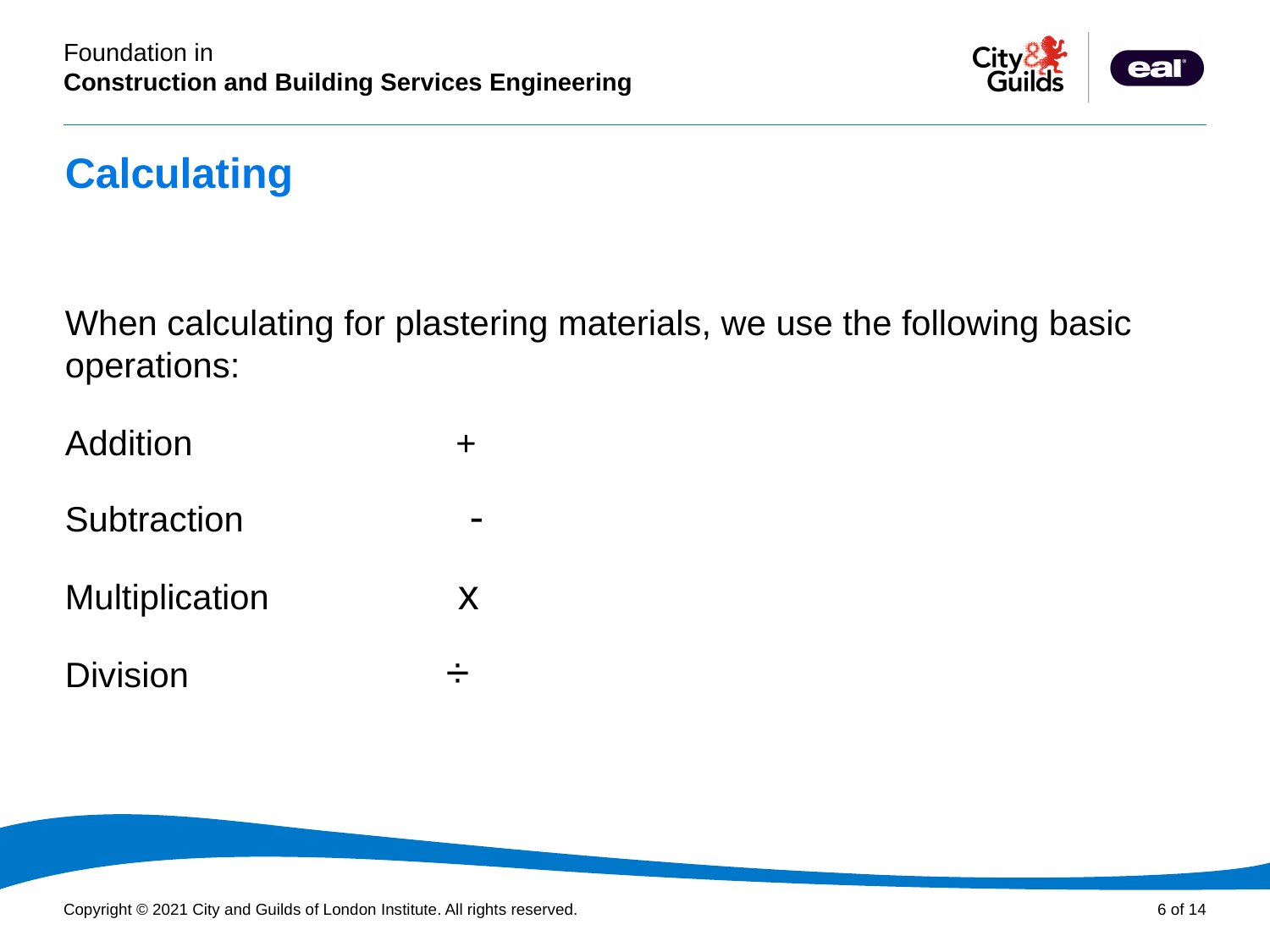

# Calculating
When calculating for plastering materials, we use the following basic operations:
Addition	 	 +
Subtraction 	 	  -
Multiplication	 	 x
Division			÷